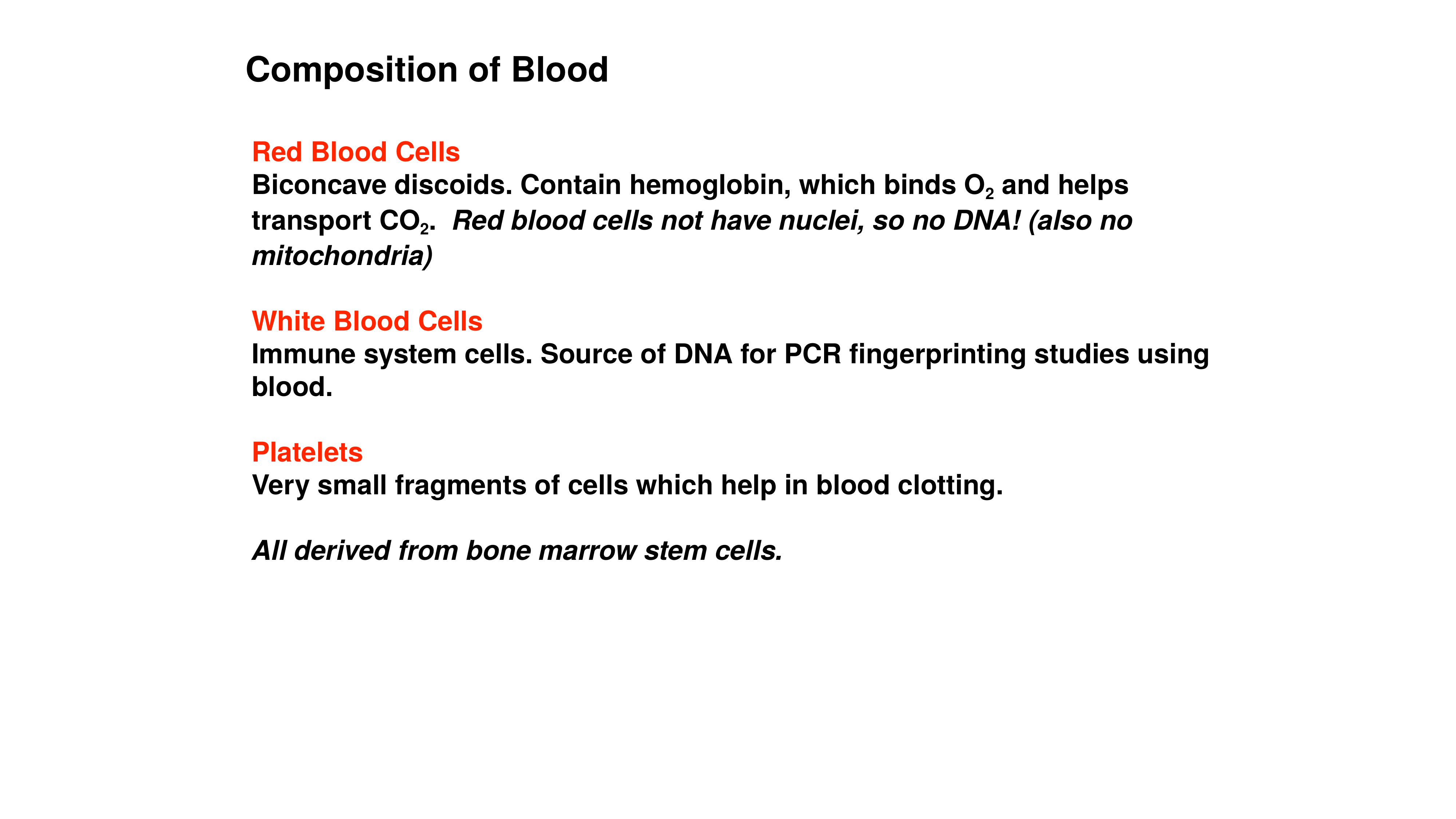

Composition of Blood
Red Blood Cells
Biconcave discoids. Contain hemoglobin, which binds O2 and helps transport CO2.  Red blood cells not have nuclei, so no DNA! (also no mitochondria)

White Blood Cells
Immune system cells. Source of DNA for PCR fingerprinting studies using blood.

Platelets
Very small fragments of cells which help in blood clotting.

All derived from bone marrow stem cells.